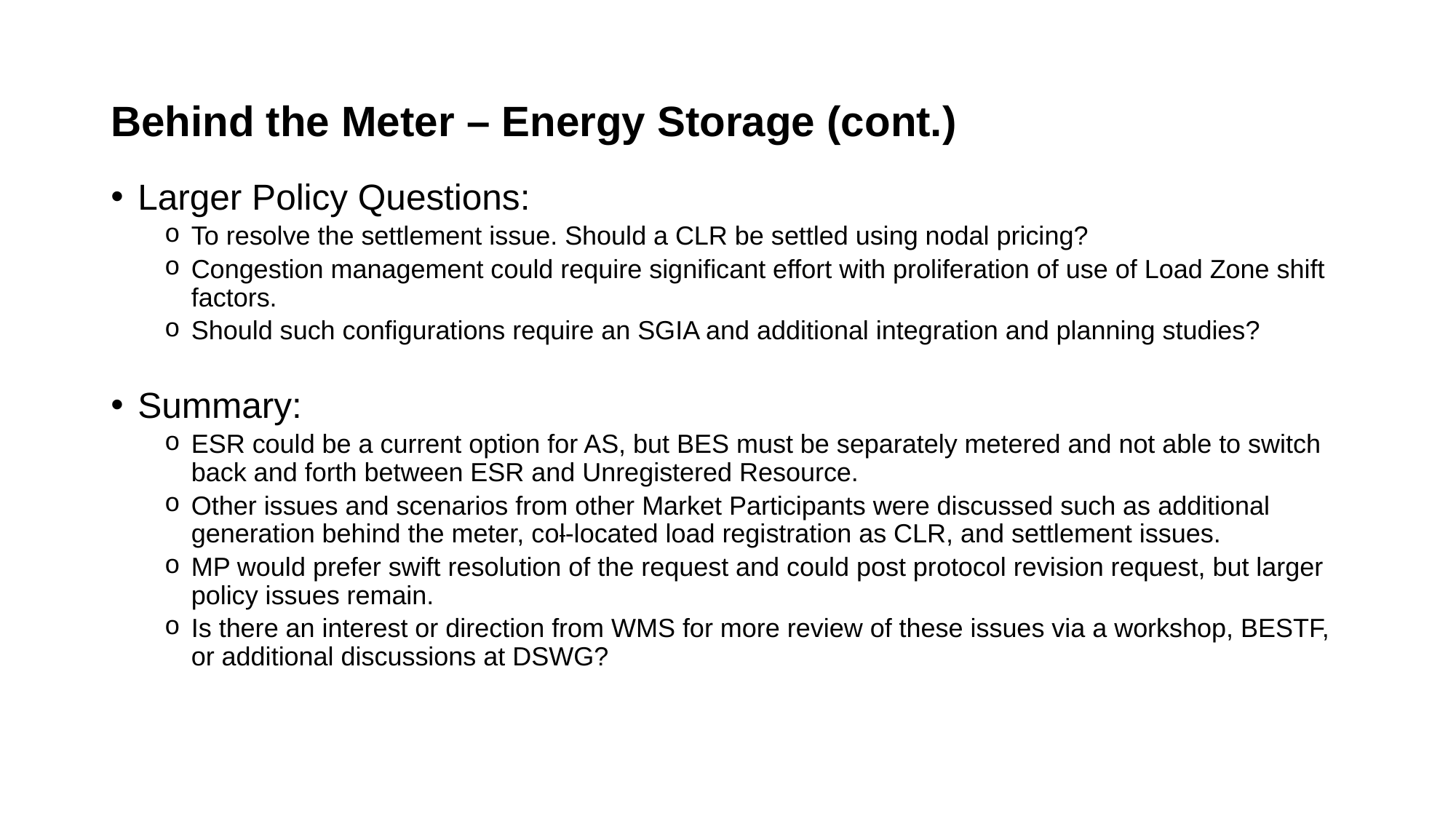

# Behind the Meter – Energy Storage (cont.)
Larger Policy Questions:
To resolve the settlement issue. Should a CLR be settled using nodal pricing?
Congestion management could require significant effort with proliferation of use of Load Zone shift factors.
Should such configurations require an SGIA and additional integration and planning studies?

Summary:
ESR could be a current option for AS, but BES must be separately metered and not able to switch back and forth between ESR and Unregistered Resource.
Other issues and scenarios from other Market Participants were discussed such as additional generation behind the meter, col-located load registration as CLR, and settlement issues.
MP would prefer swift resolution of the request and could post protocol revision request, but larger policy issues remain.
Is there an interest or direction from WMS for more review of these issues via a workshop, BESTF, or additional discussions at DSWG?